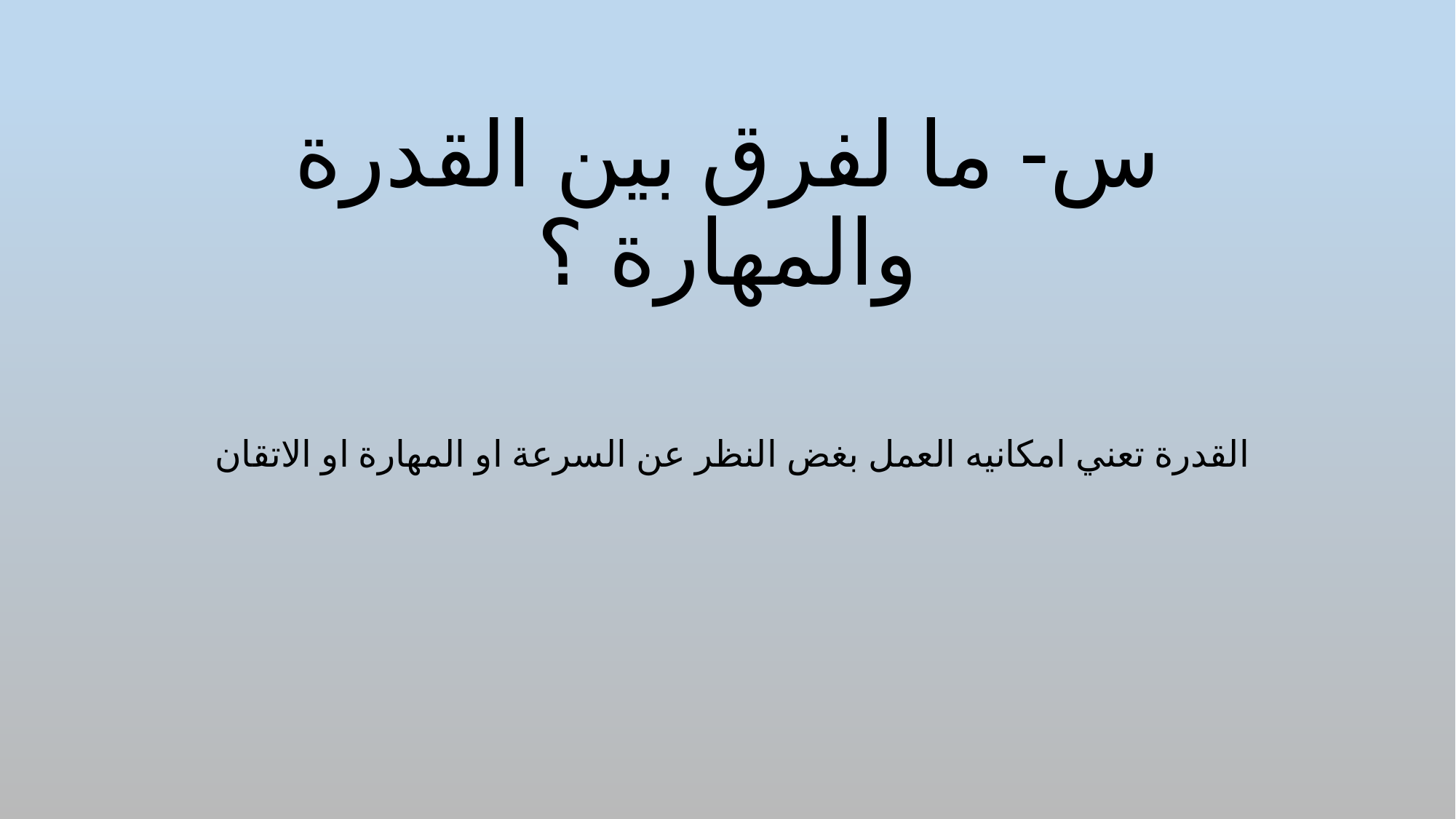

# س- ما لفرق بين القدرة والمهارة ؟
القدرة تعني امكانيه العمل بغض النظر عن السرعة او المهارة او الاتقان